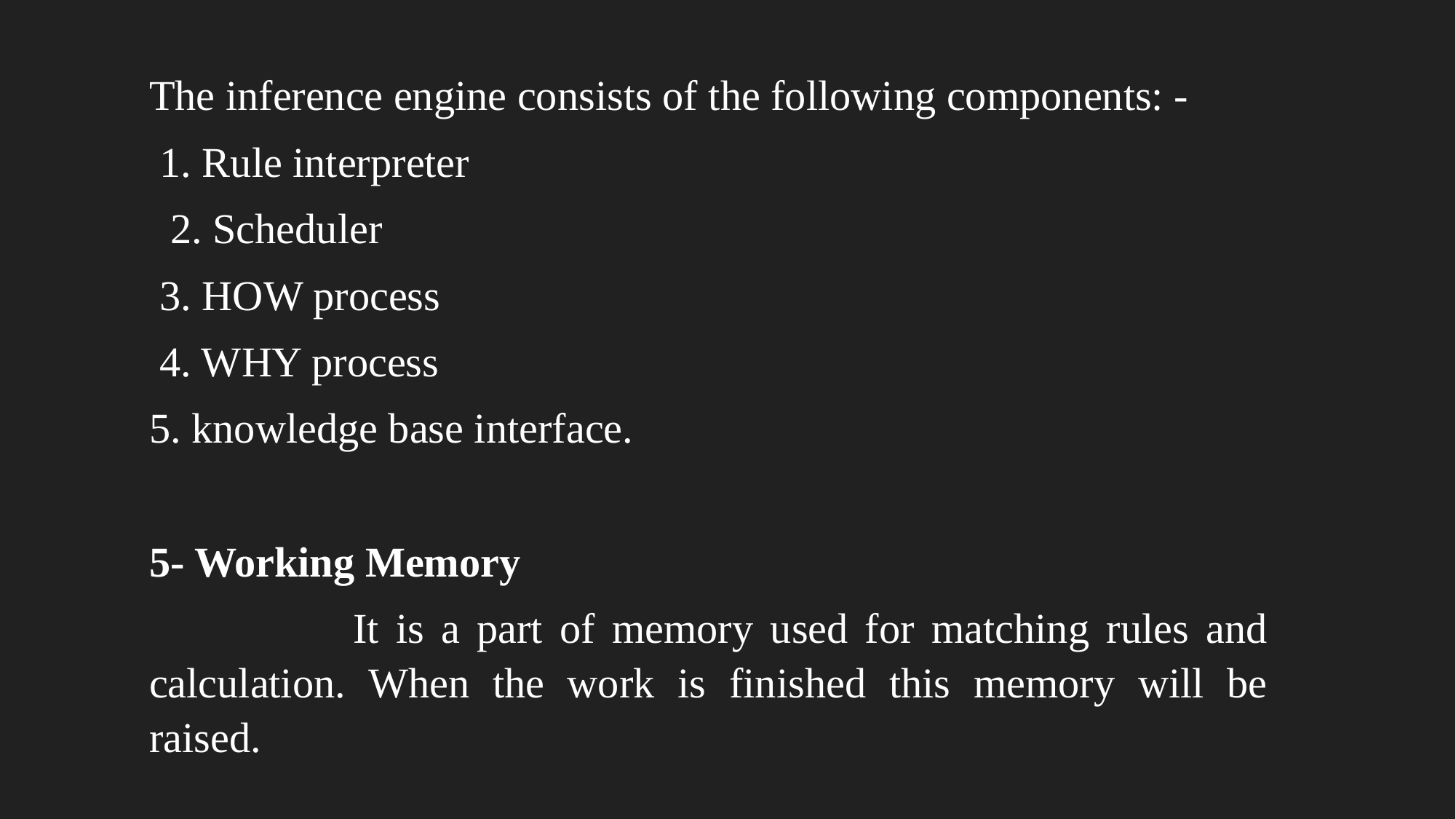

The inference engine consists of the following components: -
 1. Rule interpreter
  2. Scheduler
 3. HOW process
 4. WHY process
5. knowledge base interface.

5- Working Memory
            It is a part of memory used for matching rules and calculation. When the work is finished this memory will be raised.